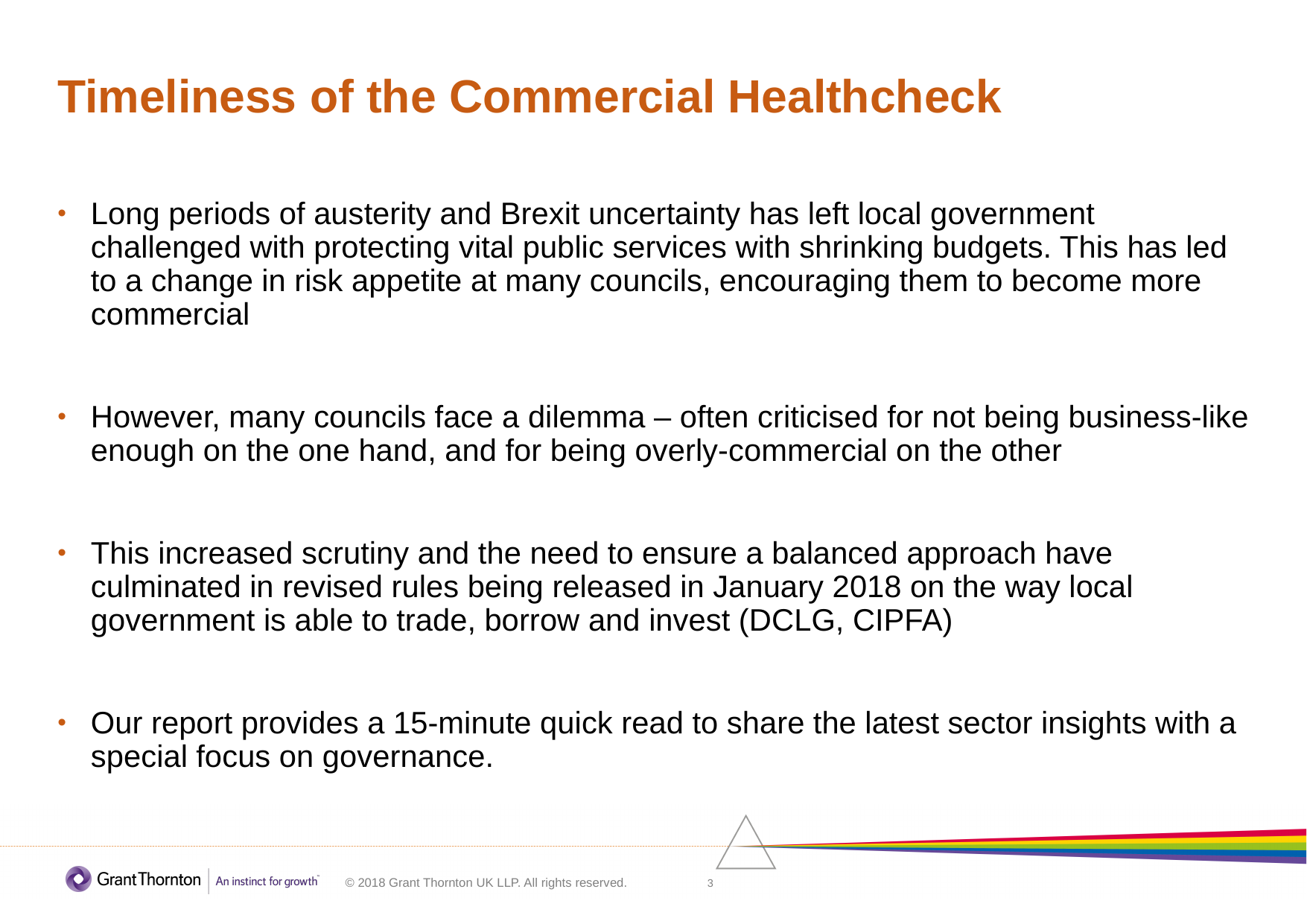

# Timeliness of the Commercial Healthcheck
Long periods of austerity and Brexit uncertainty has left local government challenged with protecting vital public services with shrinking budgets. This has led to a change in risk appetite at many councils, encouraging them to become more commercial

However, many councils face a dilemma – often criticised for not being business-like enough on the one hand, and for being overly-commercial on the other

This increased scrutiny and the need to ensure a balanced approach have culminated in revised rules being released in January 2018 on the way local government is able to trade, borrow and invest (DCLG, CIPFA)

Our report provides a 15-minute quick read to share the latest sector insights with a special focus on governance.

3